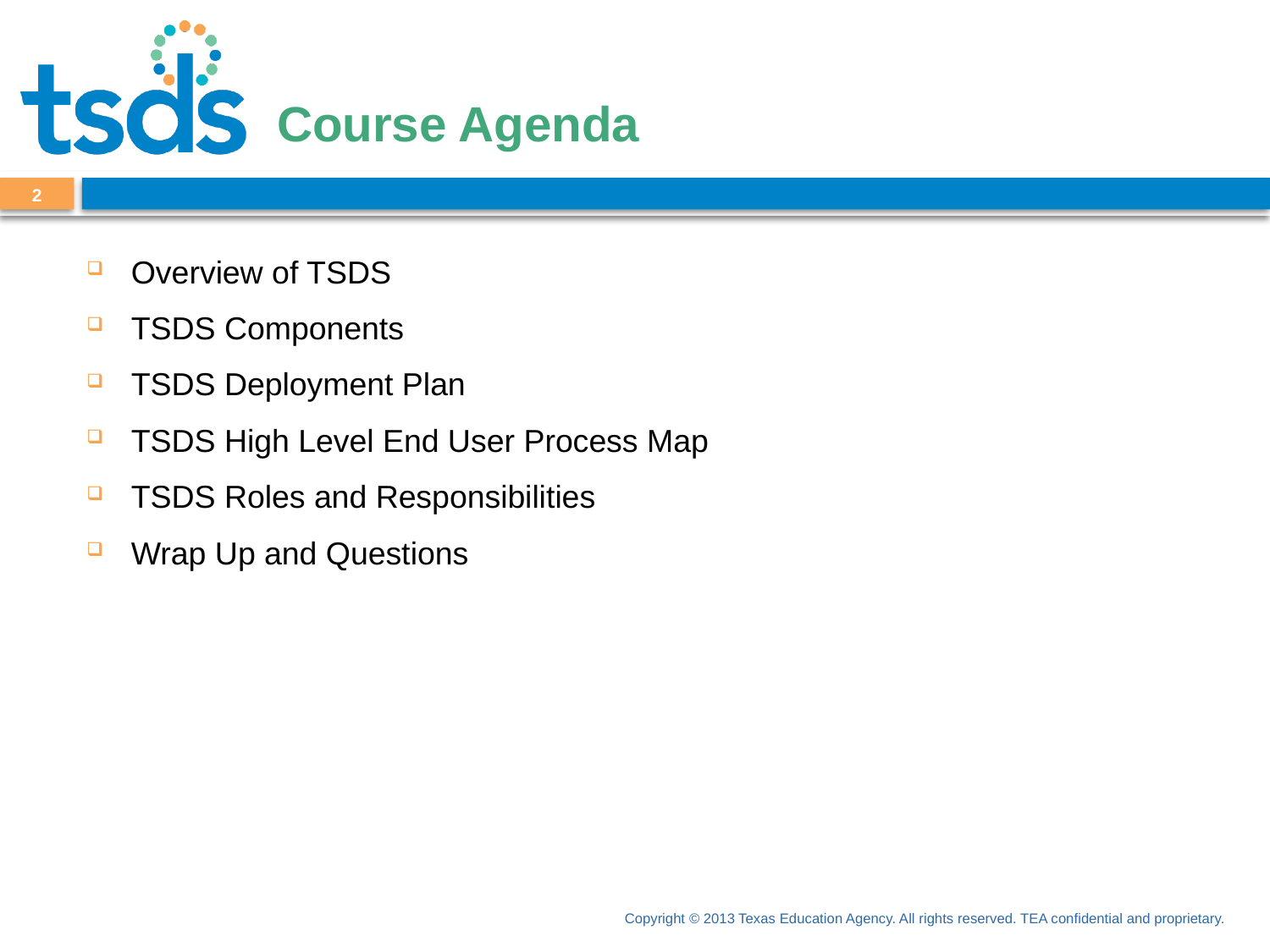

# Course Agenda
2
Overview of TSDS
TSDS Components
TSDS Deployment Plan
TSDS High Level End User Process Map
TSDS Roles and Responsibilities
Wrap Up and Questions